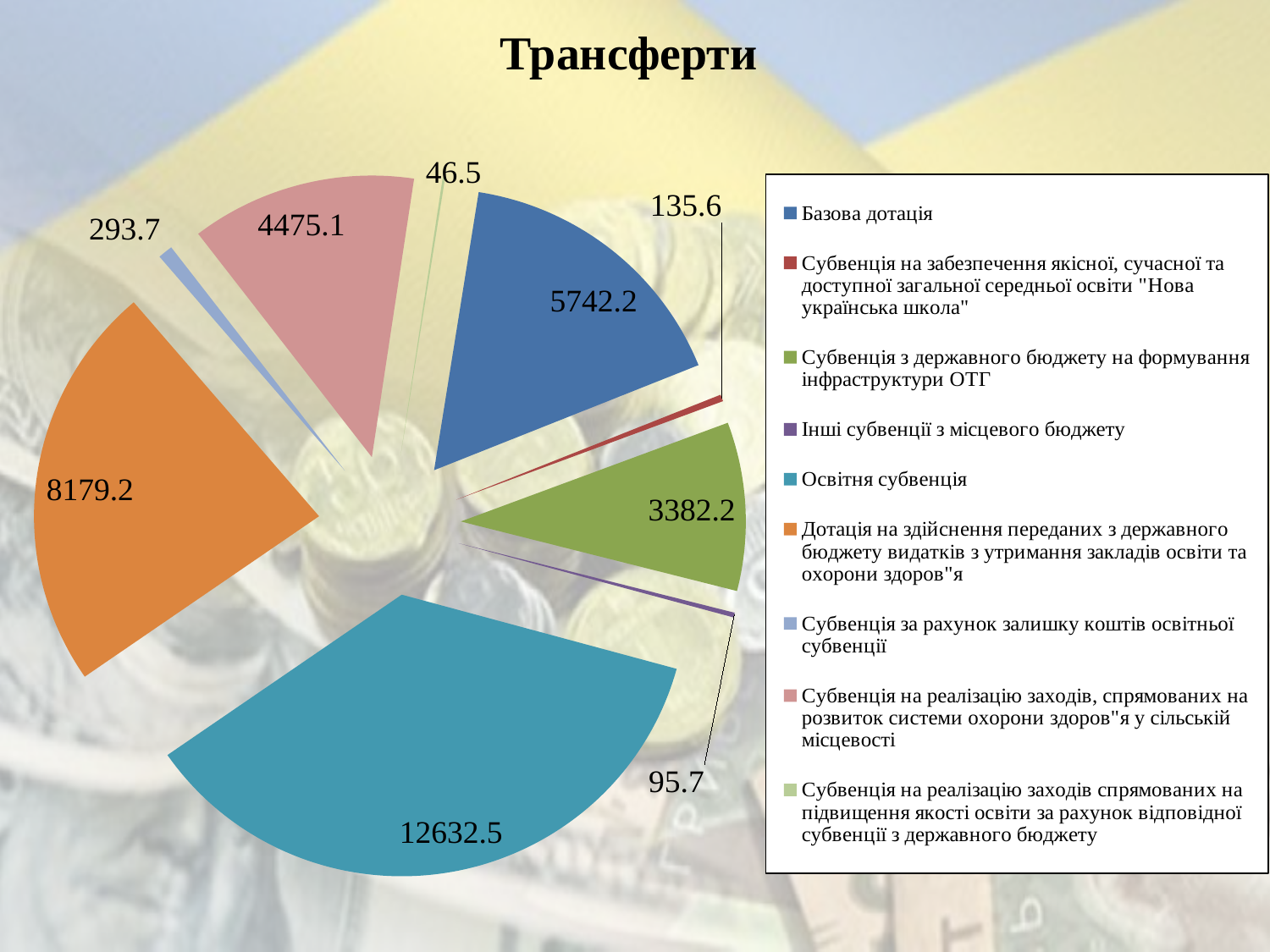

# Трансферти

### Chart

| Category | тис. грн. |
|---|---|
| Базова дотація  | 5742.2 |
| Субвенція на забезпечення якісної, сучасної та доступної загальної середньої освіти "Нова українська школа" | 135.6 |
| Субвенція з державного бюджету на формування інфраструктури ОТГ | 3382.2 |
| Інші субвенції з місцевого бюджету | 95.7 |
| Освітня субвенція | 12632.5 |
| Дотація на здійснення переданих з державного бюджету видатків з утримання закладів освіти та охорони здоров"я | 8179.2 |
| Субвенція за рахунок залишку коштів освітньої субвенції | 293.7 |
| Субвенція на реалізацію заходів, спрямованих на розвиток системи охорони здоров"я у сільській місцевості  | 4475.1 |
| Субвенція на реалізацію заходів спрямованих на підвищення якості освіти за рахунок відповідної субвенції з державного бюджету | 46.5 |